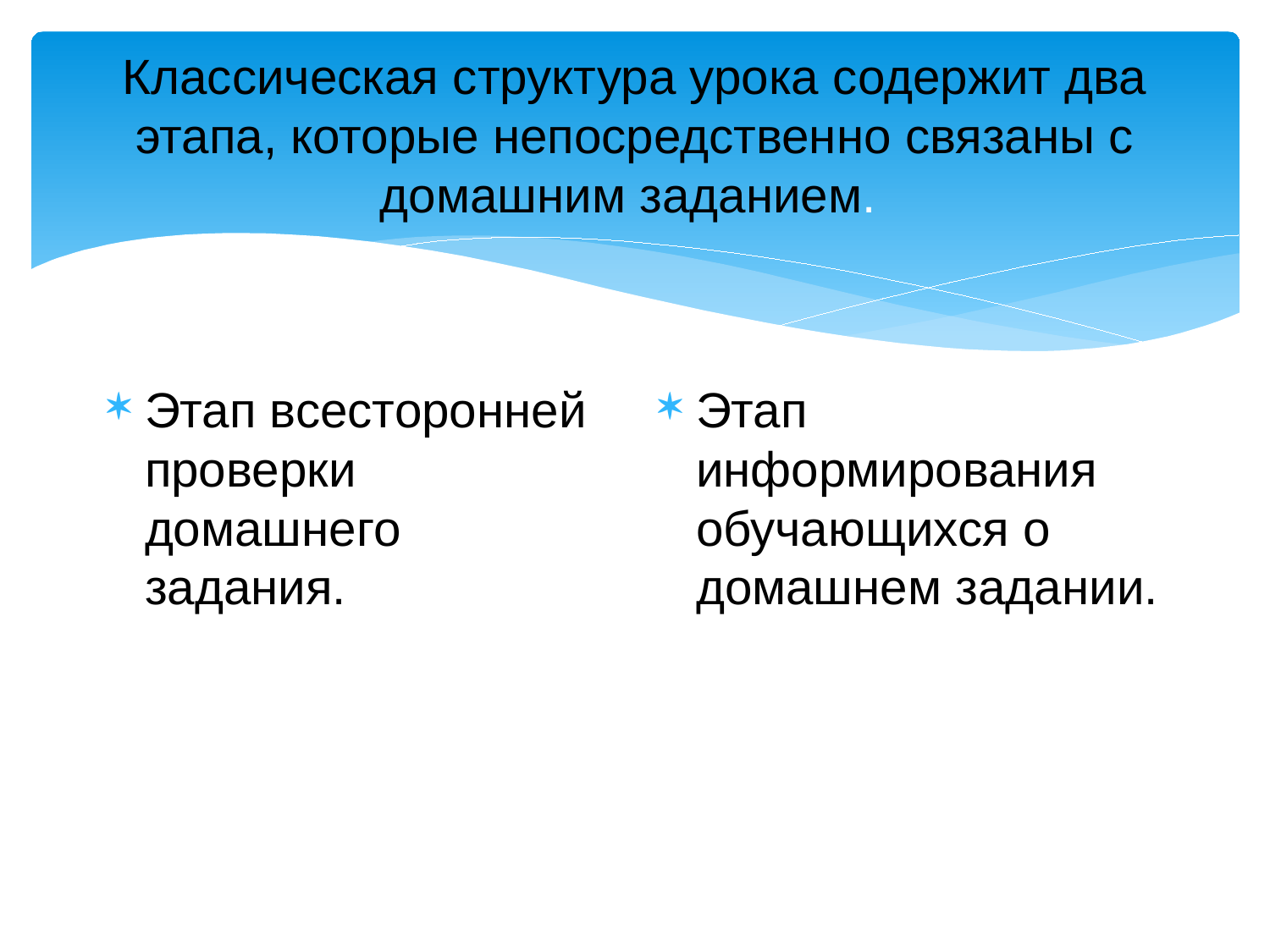

# Классическая структура урока содержит два этапа, которые непосредственно связаны с домашним заданием.
Этап всесторонней проверки домашнего задания.

Этап информирования обучающихся о домашнем задании.